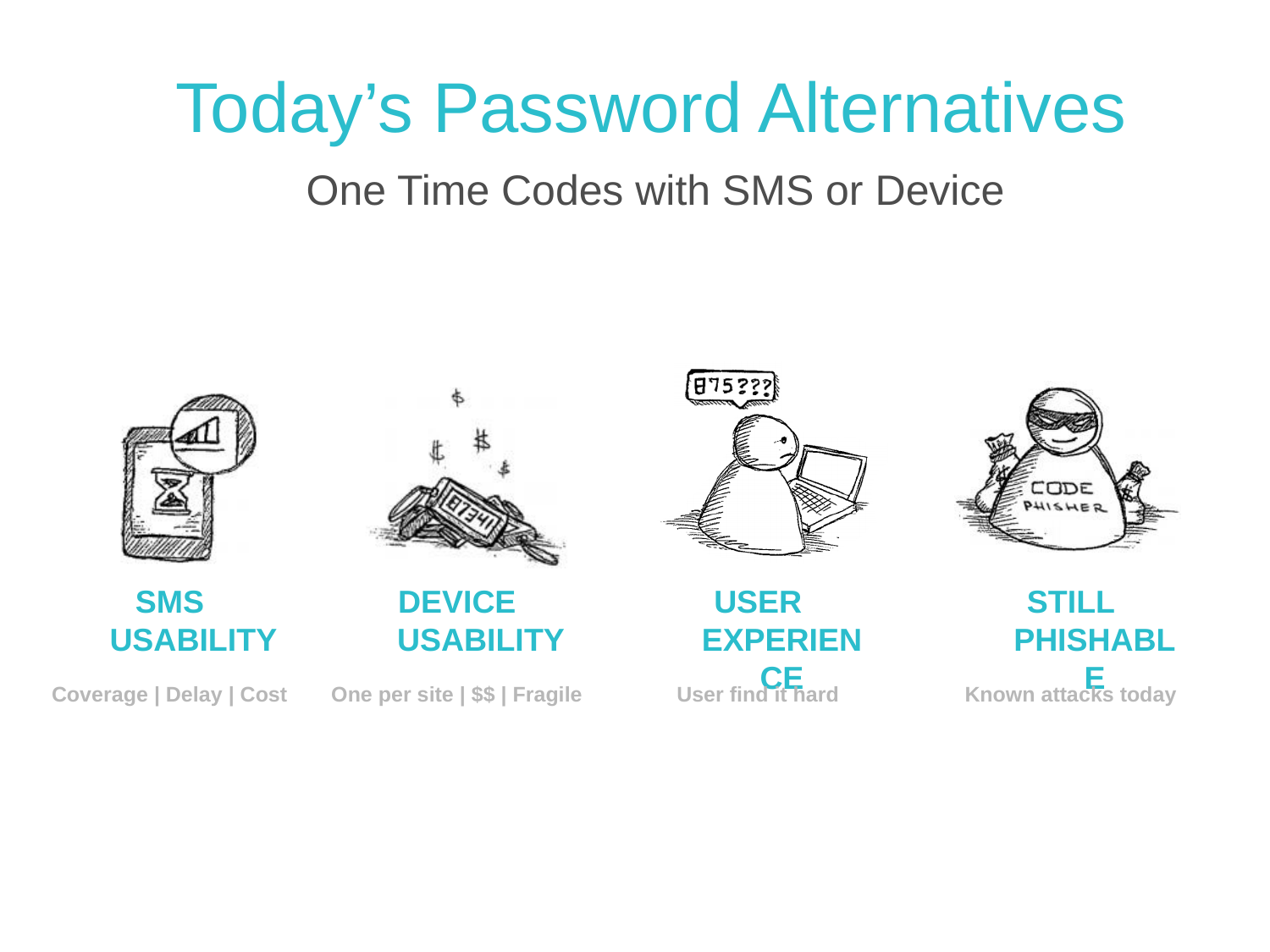

# Today’s Password Alternatives
One Time Codes with SMS or Device

SMS USABILITY
DEVICE USABILITY
USER EXPERIENCE
STILL PHISHABLE
Coverage | Delay | Cost
One per site | $$ | Fragile
User find it hard
Known attacks today